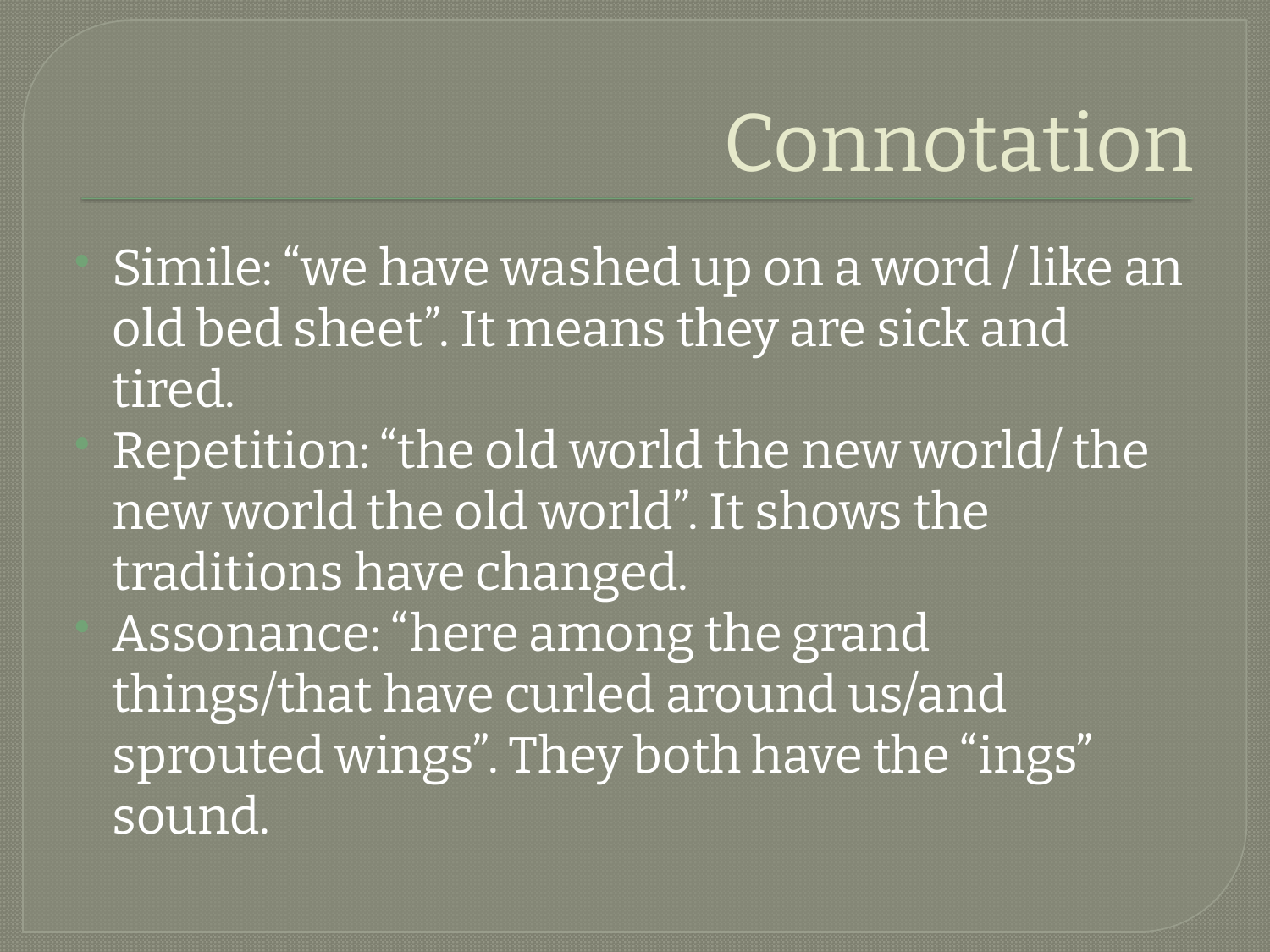

# Connotation
Simile: “we have washed up on a word / like an old bed sheet”. It means they are sick and tired.
Repetition: “the old world the new world/ the new world the old world”. It shows the traditions have changed.
Assonance: “here among the grand things/that have curled around us/and sprouted wings”. They both have the “ings” sound.